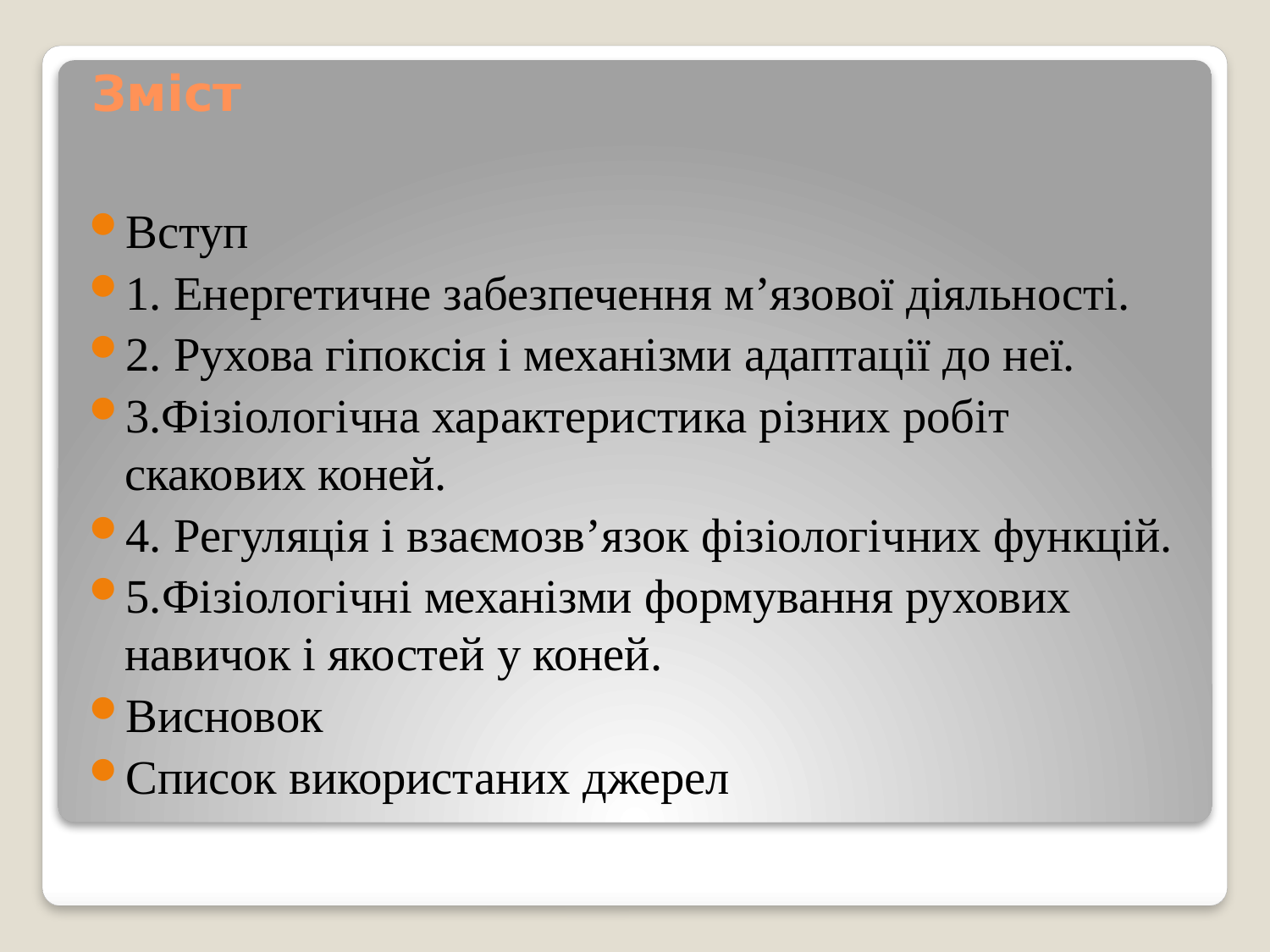

# Зміст

Вступ
1. Енергетичне забезпечення м’язової діяльності.
2. Рухова гіпоксія і механізми адаптації до неї.
3.Фізіологічна характеристика різних робіт скакових коней.
4. Регуляція і взаємозв’язок фізіологічних функцій.
5.Фізіологічні механізми формування рухових навичок і якостей у коней.
Висновок
Список використаних джерел